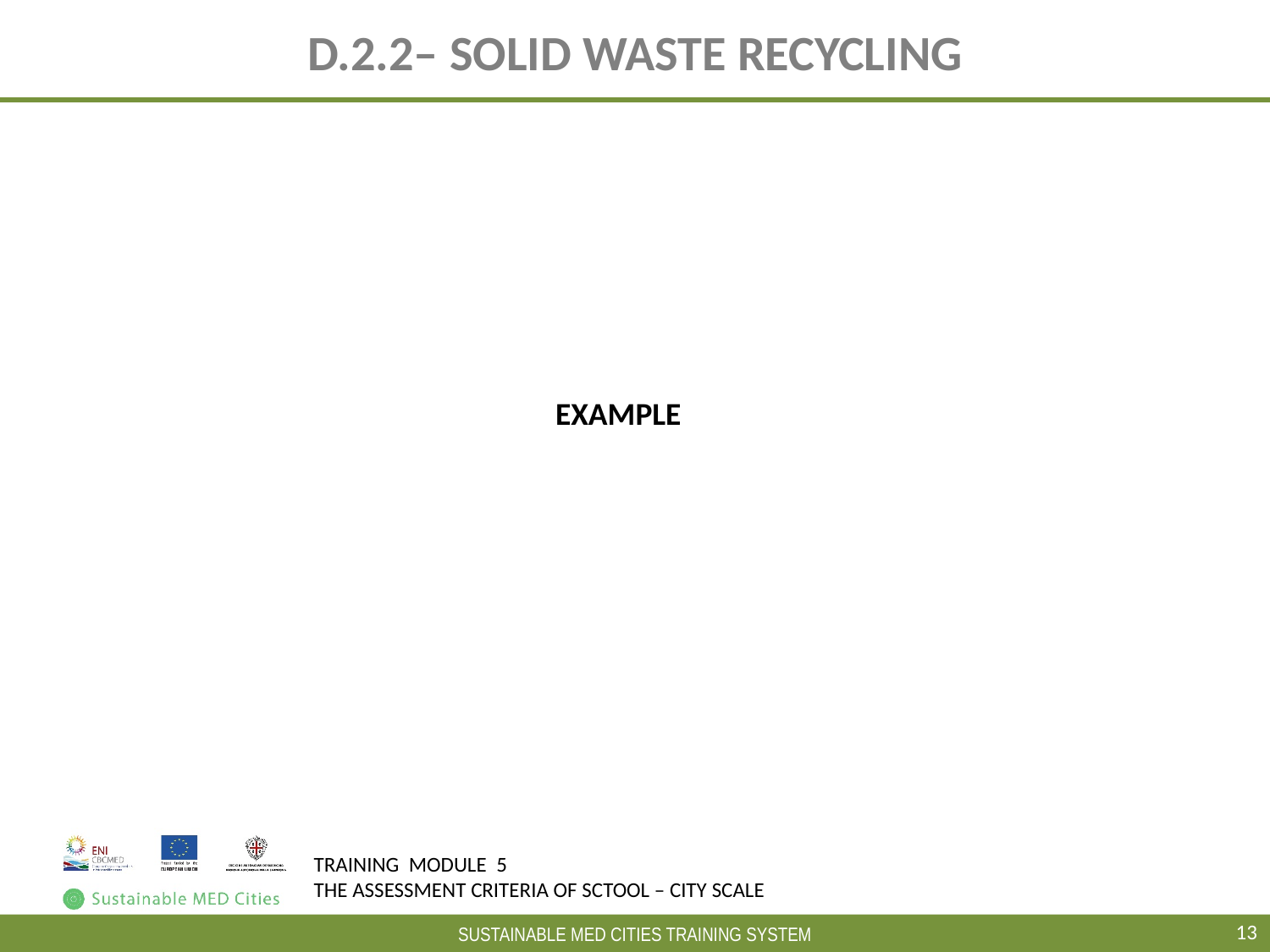

# D.2.2– SOLID WASTE RECYCLING

EXAMPLE

13